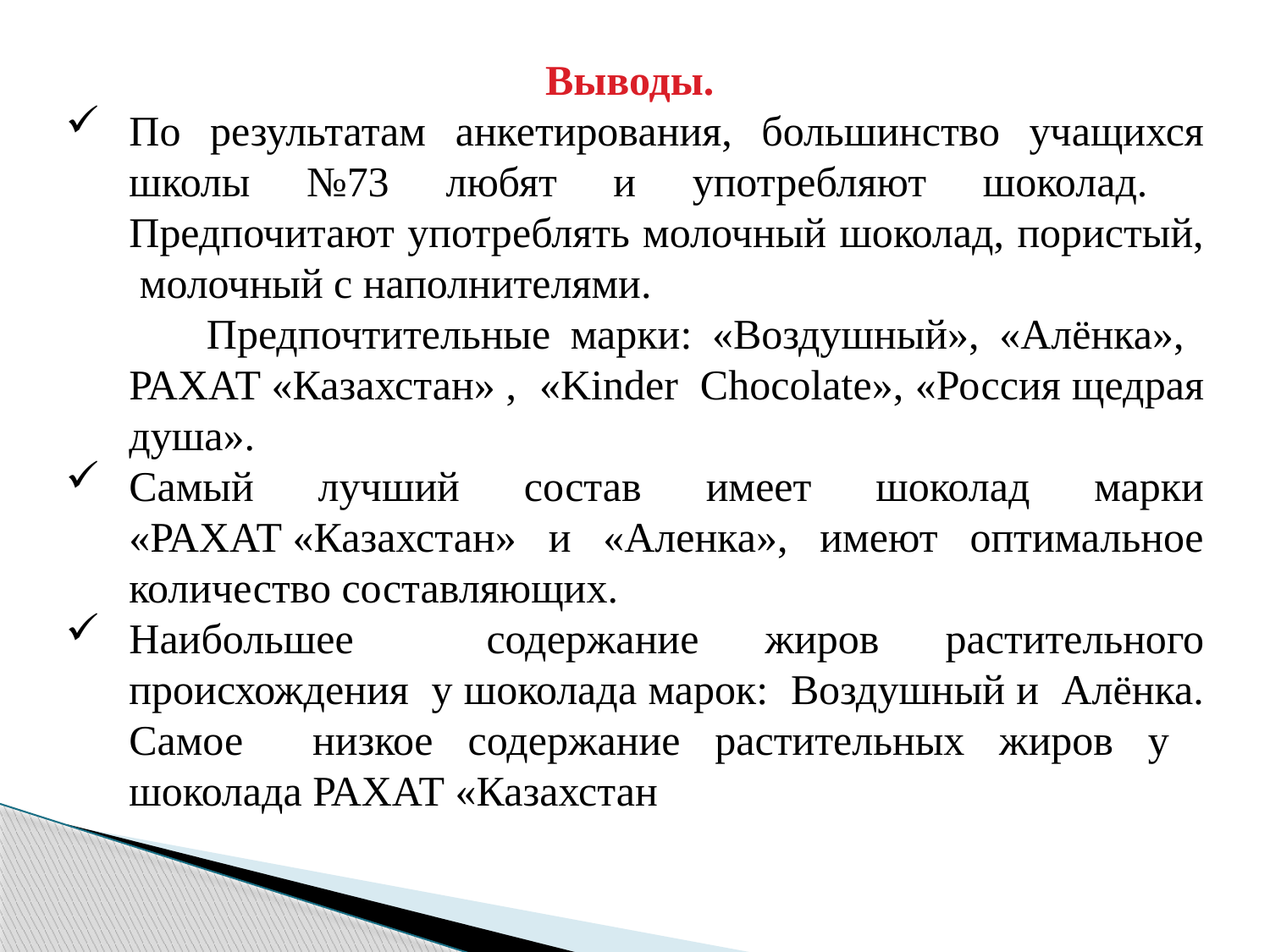

Выводы.
По результатам анкетирования, большинство учащихся школы №73 любят и употребляют шоколад.  Предпочитают употреблять молочный шоколад, пористый,  молочный с наполнителями.
       Предпочтительные марки: «Воздушный», «Алёнка»,  РАХАТ «Казахстан» ,  «Kinder  Chocolate», «Россия щедрая душа».
Самый лучший состав имеет шоколад марки «РАХАТ «Казахстан» и «Аленка», имеют оптимальное количество составляющих.
Наибольшее  содержание жиров растительного происхождения  у шоколада марок:  Воздушный и  Алёнка. Самое  низкое содержание растительных жиров у  шоколада РАХАТ «Казахстан